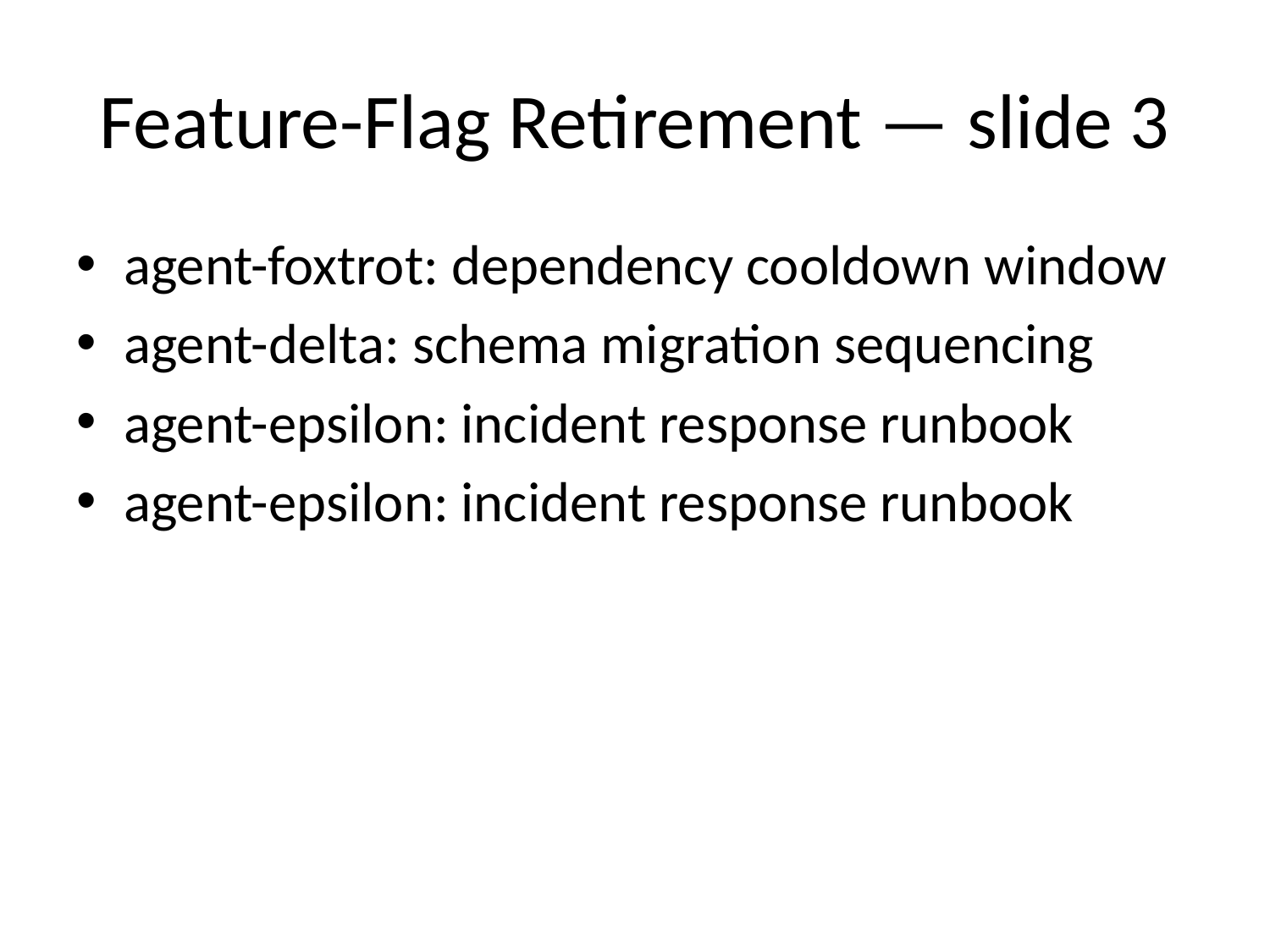

# Feature-Flag Retirement — slide 3
agent-foxtrot: dependency cooldown window
agent-delta: schema migration sequencing
agent-epsilon: incident response runbook
agent-epsilon: incident response runbook